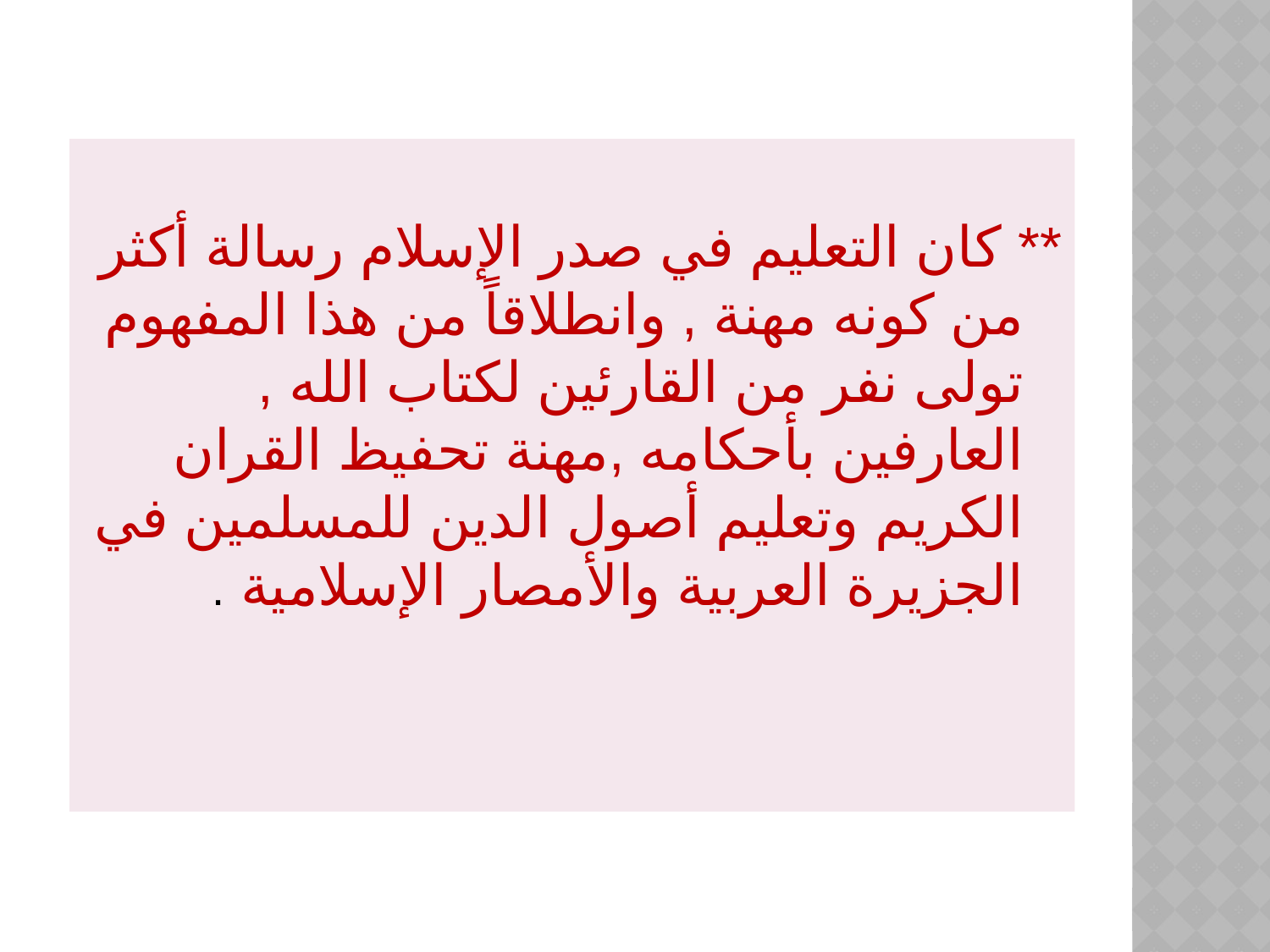

** كان التعليم في صدر الإسلام رسالة أكثر من كونه مهنة , وانطلاقاً من هذا المفهوم تولى نفر من القارئين لكتاب الله , العارفين بأحكامه ,مهنة تحفيظ القران الكريم وتعليم أصول الدين للمسلمين في الجزيرة العربية والأمصار الإسلامية .